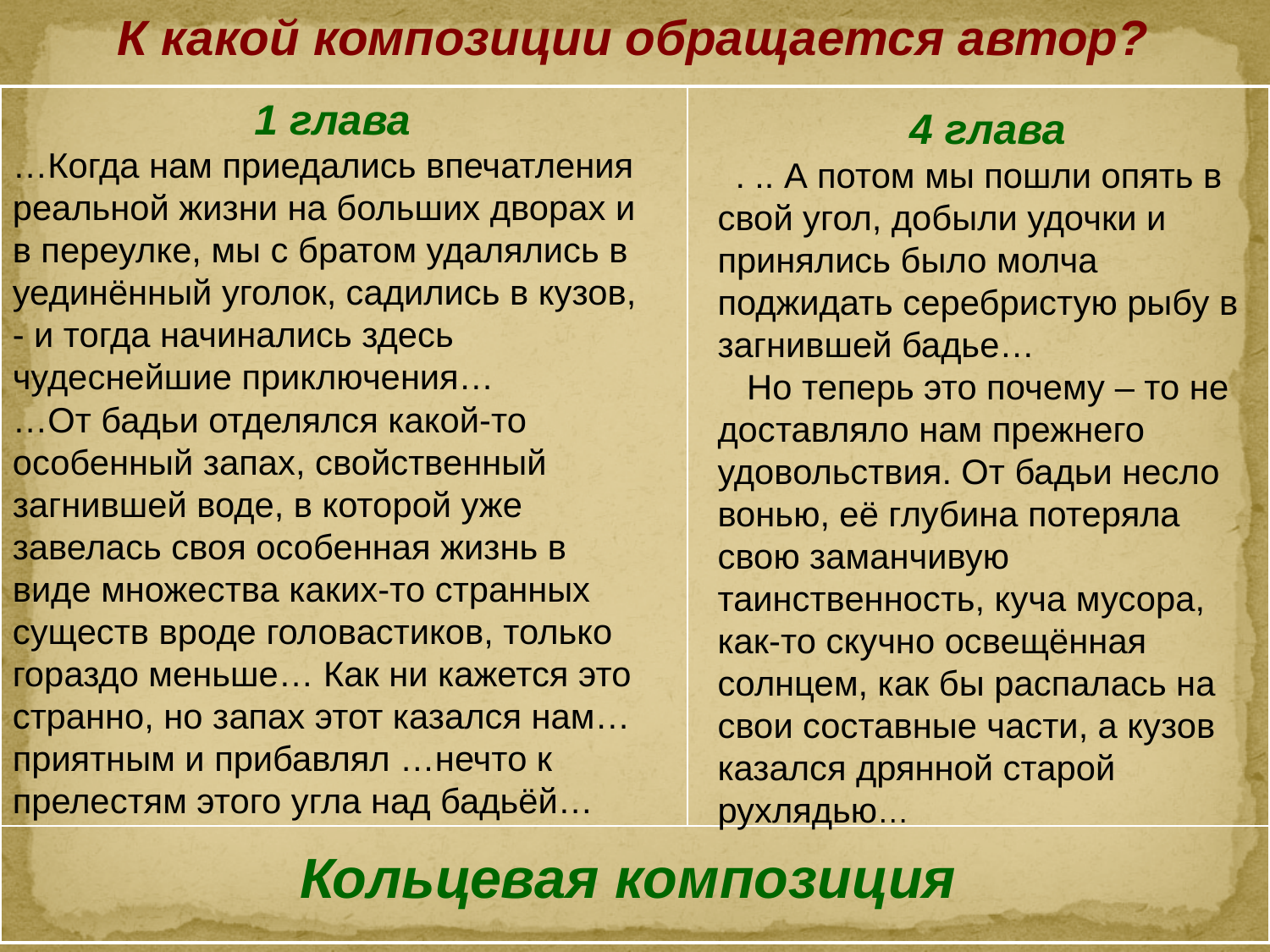

К какой композиции обращается автор?

|  |  |
| --- | --- |
|  |  |
1 глава
…Когда нам приедались впечатления реальной жизни на больших дворах и в переулке, мы с братом удалялись в уединённый уголок, садились в кузов, - и тогда начинались здесь чудеснейшие приключения…
…От бадьи отделялся какой-то особенный запах, свойственный загнившей воде, в которой уже завелась своя особенная жизнь в виде множества каких-то странных существ вроде головастиков, только гораздо меньше… Как ни кажется это странно, но запах этот казался нам…приятным и прибавлял …нечто к прелестям этого угла над бадьёй…
4 глава
  . .. А потом мы пошли опять в свой угол, добыли удочки и принялись было молча поджидать серебристую рыбу в загнившей бадье…
   Но теперь это почему – то не доставляло нам прежнего удовольствия. От бадьи несло вонью, её глубина потеряла свою заманчивую таинственность, куча мусора, как-то скучно освещённая солнцем, как бы распалась на свои составные части, а кузов казался дрянной старой рухлядью…
Кольцевая композиция